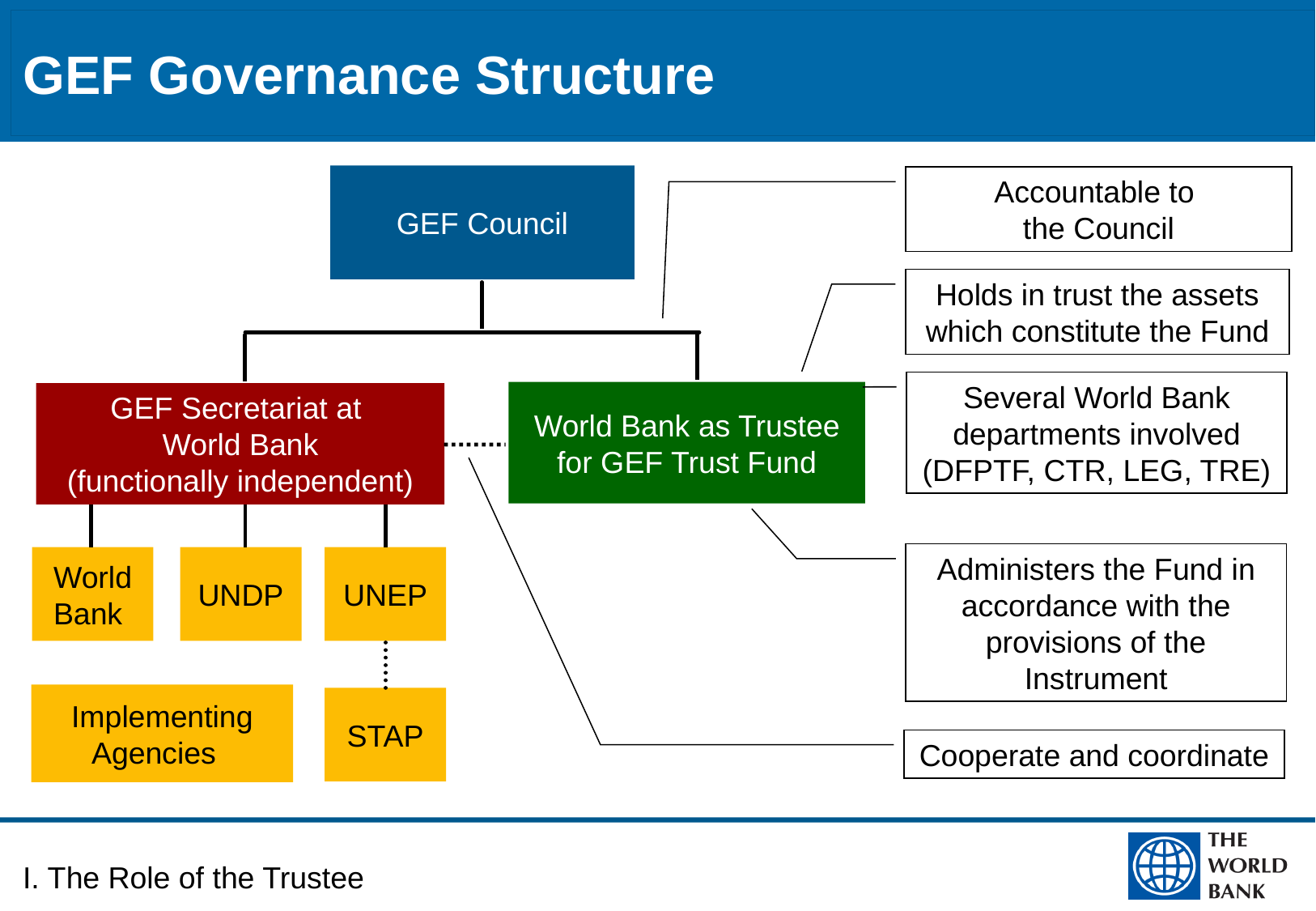

# GEF Governance Structure
GEF Council
Accountable to
the Council

Holds in trust the assets which constitute the Fund

Several World Bank departments involved (DFPTF, CTR, LEG, TRE)
World Bank as Trustee for GEF Trust Fund
GEF Secretariat at
World Bank
(functionally independent)

Administers the Fund in accordance with the provisions of the Instrument
World Bank
UNDP
UNEP

Implementing Agencies
STAP
Cooperate and coordinate
I. The Role of the Trustee